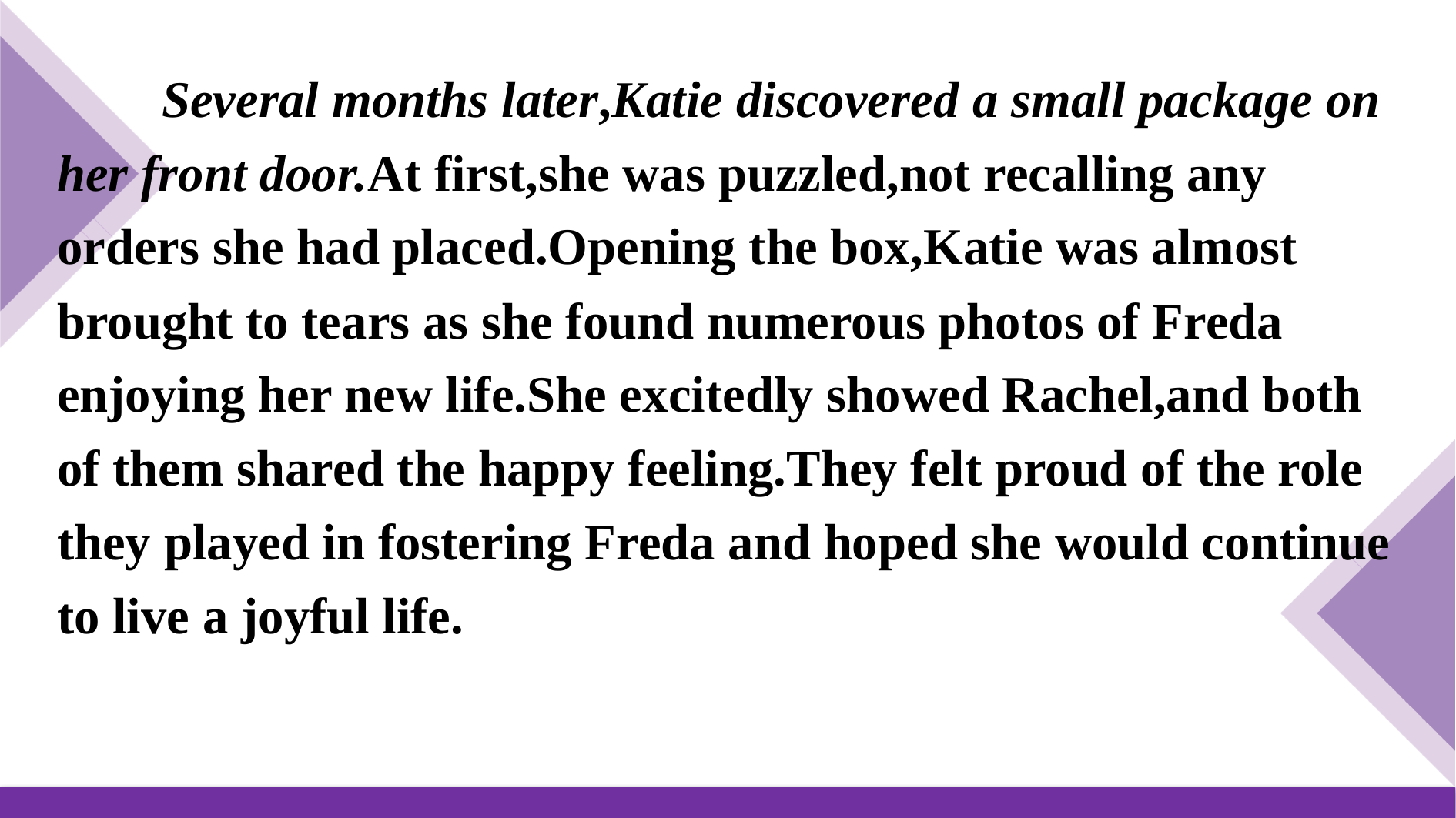

Several months later,Katie discovered a small package on her front door.At first,she was puzzled,not recalling any orders she had placed.Opening the box,Katie was almost brought to tears as she found numerous photos of Freda enjoying her new life.She excitedly showed Rachel,and both of them shared the happy feeling.They felt proud of the role they played in fostering Freda and hoped she would continue to live a joyful life.